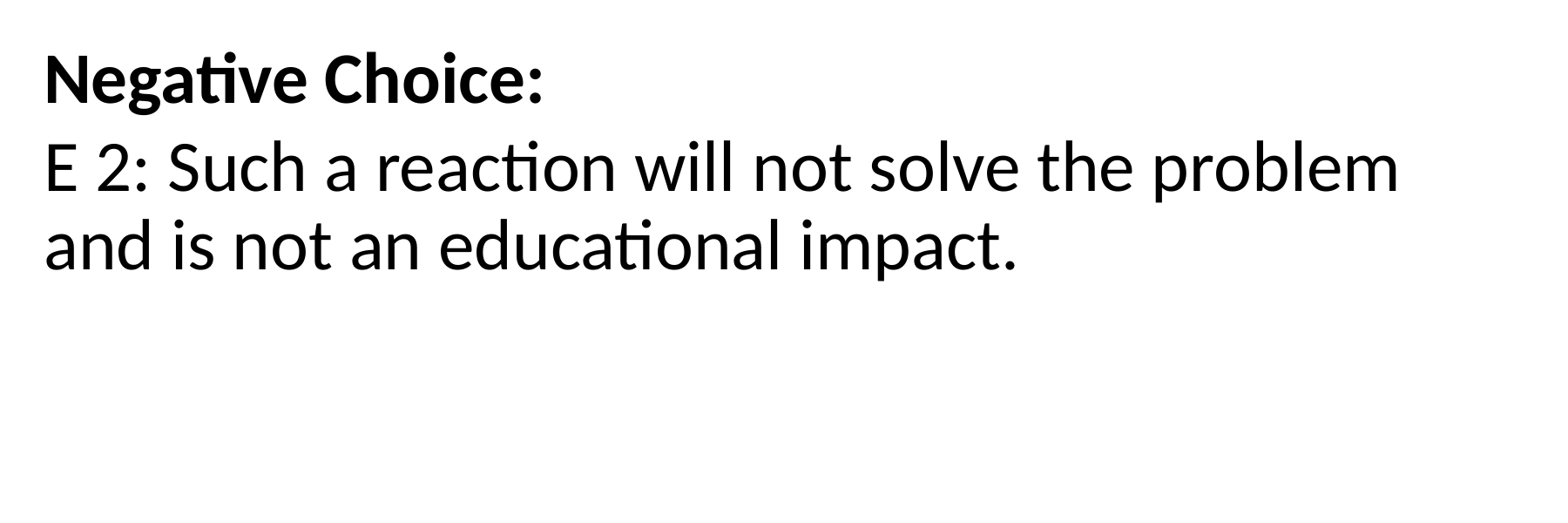

Negative Choice:
E 2: Such a reaction will not solve the problem and is not an educational impact.